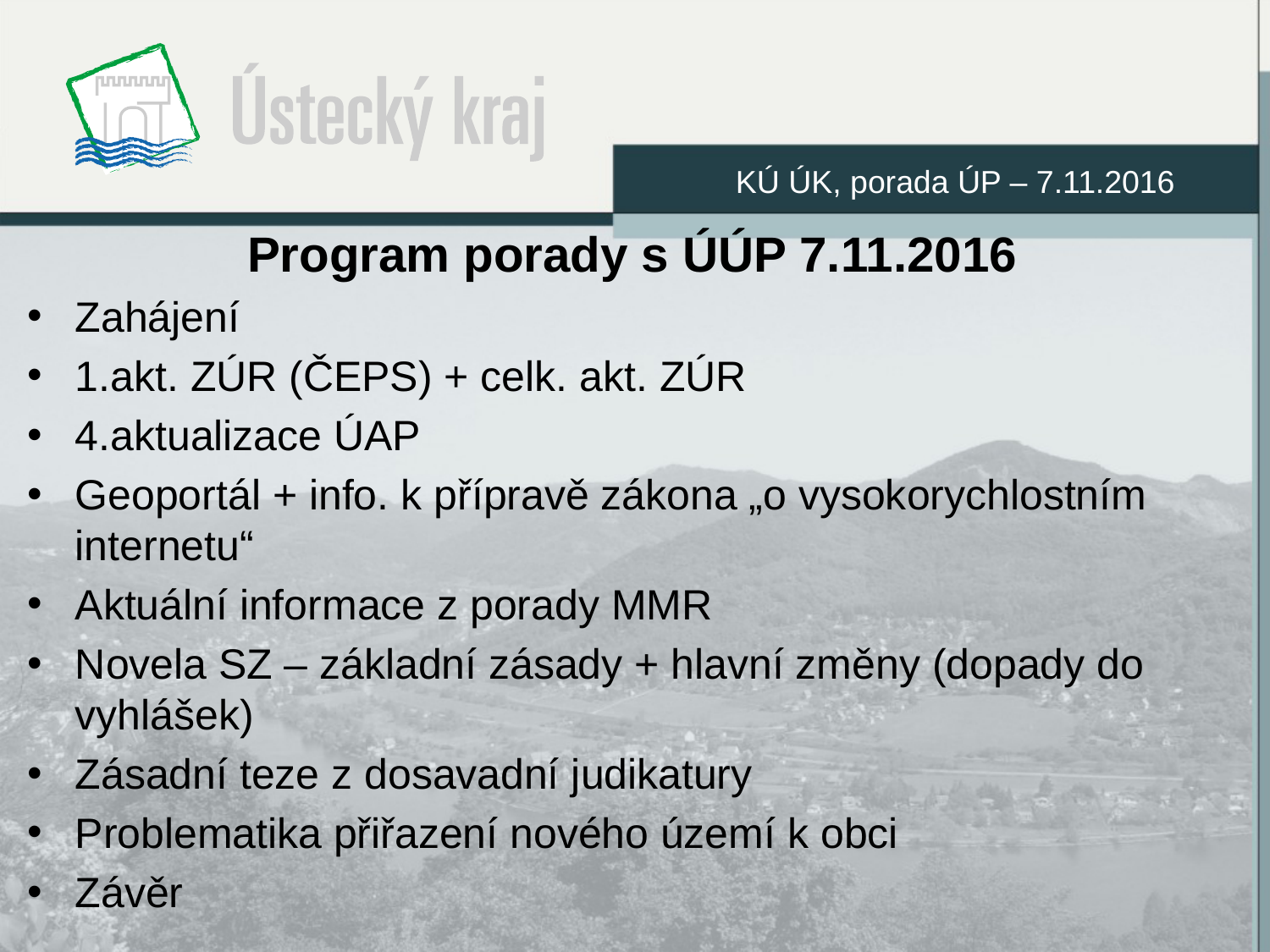

KÚ ÚK, porada ÚP – 7.11.2016
Program porady s ÚÚP 7.11.2016
Zahájení
1.akt. ZÚR (ČEPS) + celk. akt. ZÚR
4.aktualizace ÚAP
Geoportál + info. k přípravě zákona „o vysokorychlostním internetu“
Aktuální informace z porady MMR
Novela SZ – základní zásady + hlavní změny (dopady do vyhlášek)
Zásadní teze z dosavadní judikatury
Problematika přiřazení nového území k obci
Závěr